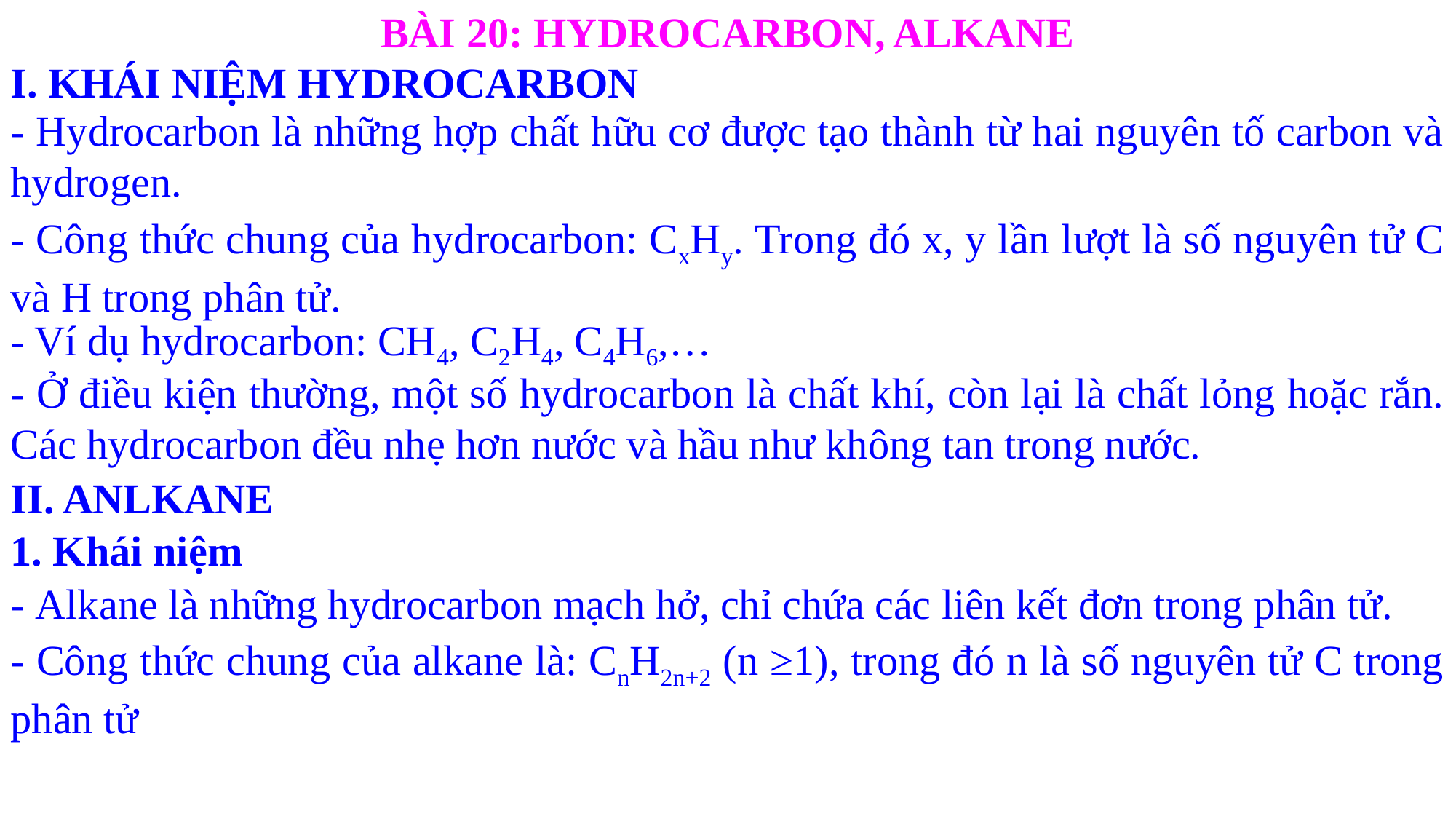

BÀI 20: HYDROCARBON, ALKANE

I. KHÁI NIỆM HYDROCARBON
- Hydrocarbon là những hợp chất hữu cơ được tạo thành từ hai nguyên tố carbon và hydrogen.

- Công thức chung của hydrocarbon: CxHy. Trong đó x, y lần lượt là số nguyên tử C và H trong phân tử.
- Ví dụ hydrocarbon: CH4, C2H4, C4H6,…
- Ở điều kiện thường, một số hydrocarbon là chất khí, còn lại là chất lỏng hoặc rắn. Các hydrocarbon đều nhẹ hơn nước và hầu như không tan trong nước.
II. ANLKANE
1. Khái niệm
- Alkane là những hydrocarbon mạch hở, chỉ chứa các liên kết đơn trong phân tử.
- Công thức chung của alkane là: CnH2n+2 (n ≥1), trong đó n là số nguyên tử C trong phân tử